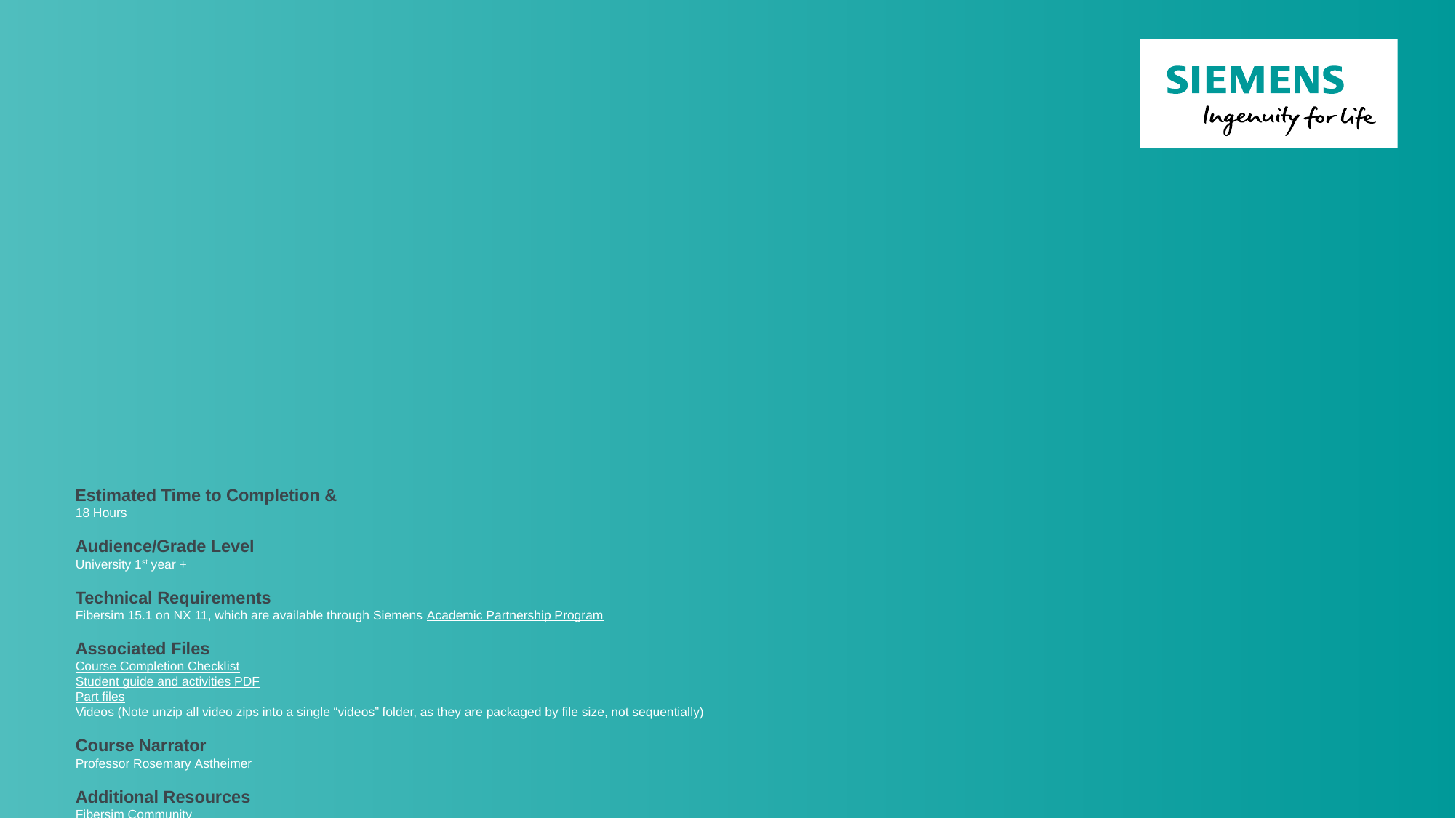

# Estimated Time to Completion & 18 Hours Audience/Grade Level University 1st year + Technical Requirements Fibersim 15.1 on NX 11, which are available through Siemens Academic Partnership Program Associated Files Course Completion Checklist Student guide and activities PDF Part files Videos (Note unzip all video zips into a single “videos” folder, as they are packaged by file size, not sequentially) Course Narrator Professor Rosemary Astheimer Additional Resources Fibersim Community